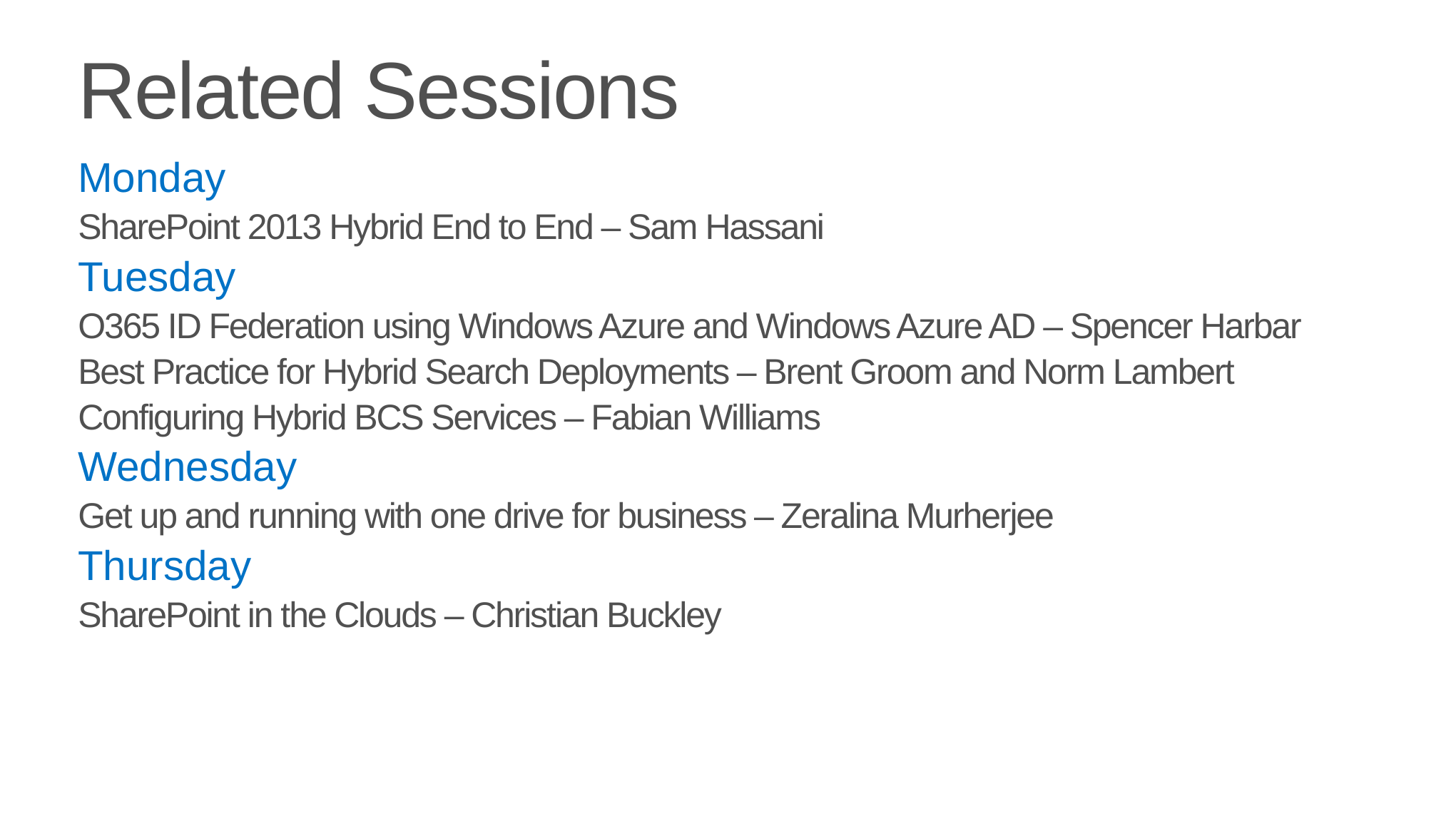

Related Sessions
Monday
SharePoint 2013 Hybrid End to End – Sam Hassani
Tuesday
O365 ID Federation using Windows Azure and Windows Azure AD – Spencer Harbar
Best Practice for Hybrid Search Deployments – Brent Groom and Norm Lambert
Configuring Hybrid BCS Services – Fabian Williams
Wednesday
Get up and running with one drive for business – Zeralina Murherjee
Thursday
SharePoint in the Clouds – Christian Buckley